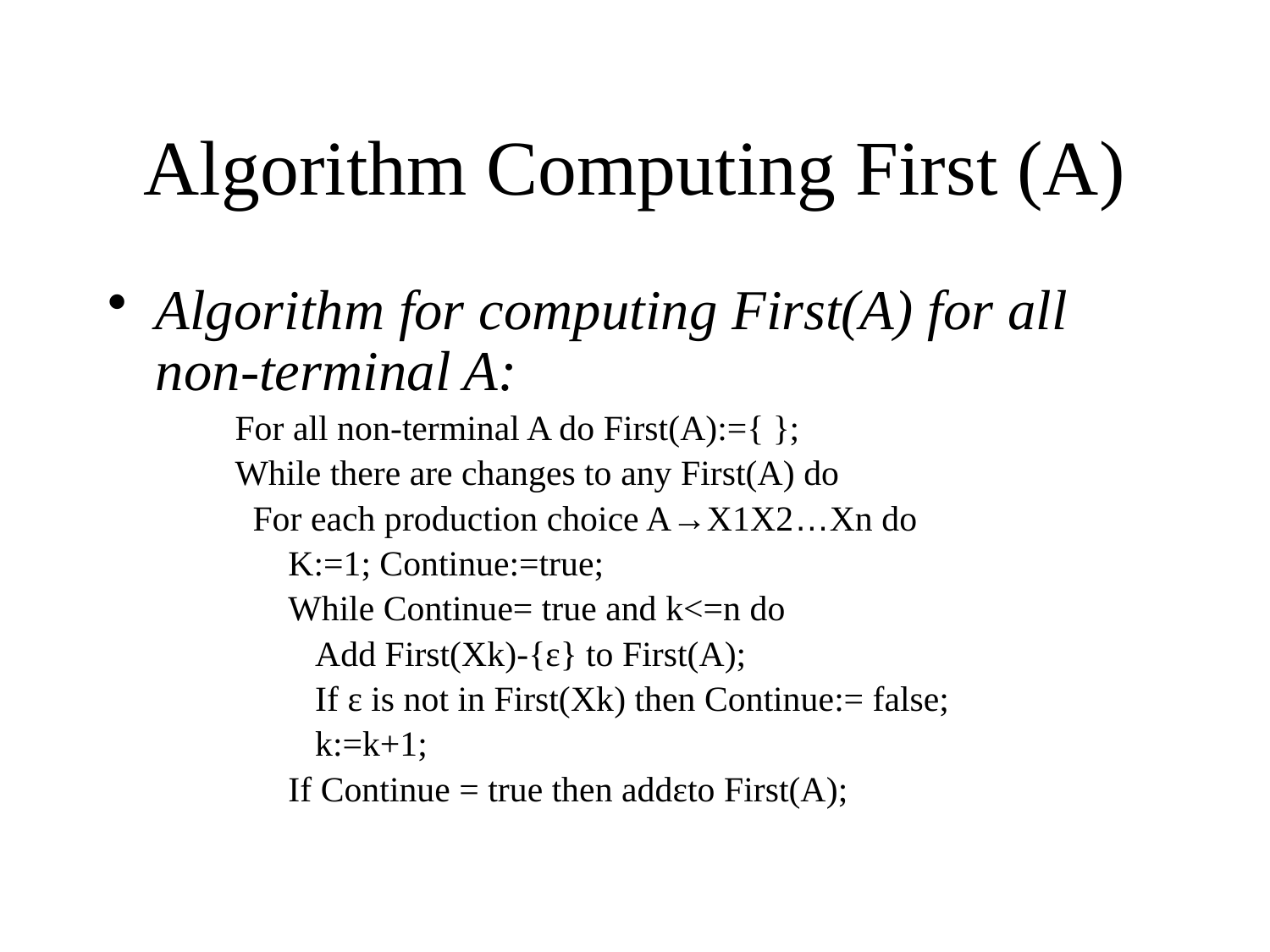

# Algorithm Computing First (A)
Algorithm for computing First(A) for all non-terminal A:
For all non-terminal A do First(A):={ };
While there are changes to any First(A) do
  For each production choice A→X1X2…Xn do
      K:=1; Continue:=true;
      While Continue= true and k<=n do
         Add First(Xk)-{ε} to First(A);
         If ε is not in First(Xk) then Continue:= false;
         k:=k+1;
      If Continue = true then addεto First(A);